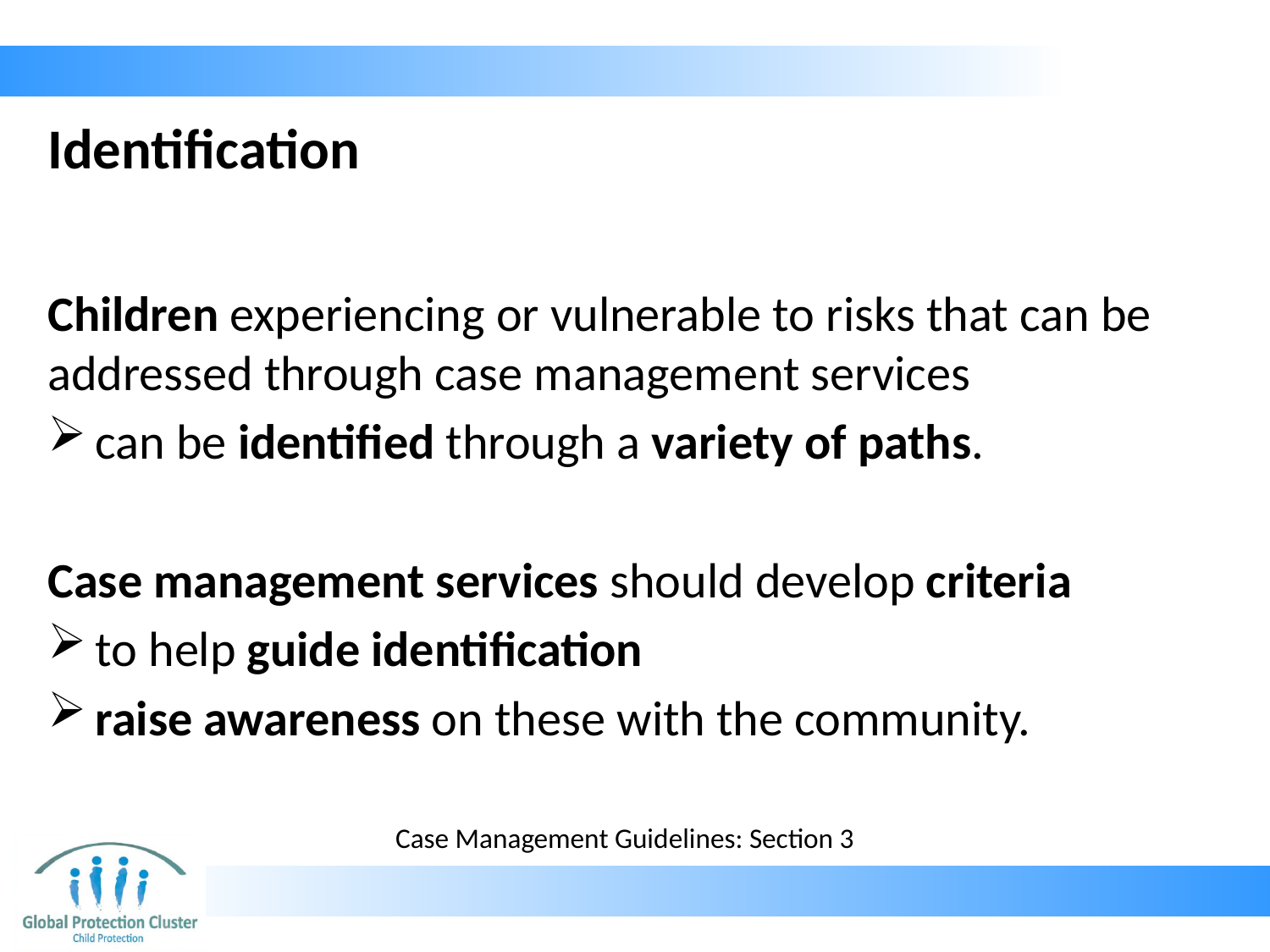

# Identification

Children experiencing or vulnerable to risks that can be addressed through case management services
can be identified through a variety of paths.

Case management services should develop criteria
to help guide identification
raise awareness on these with the community.

Case Management Guidelines: Section 3